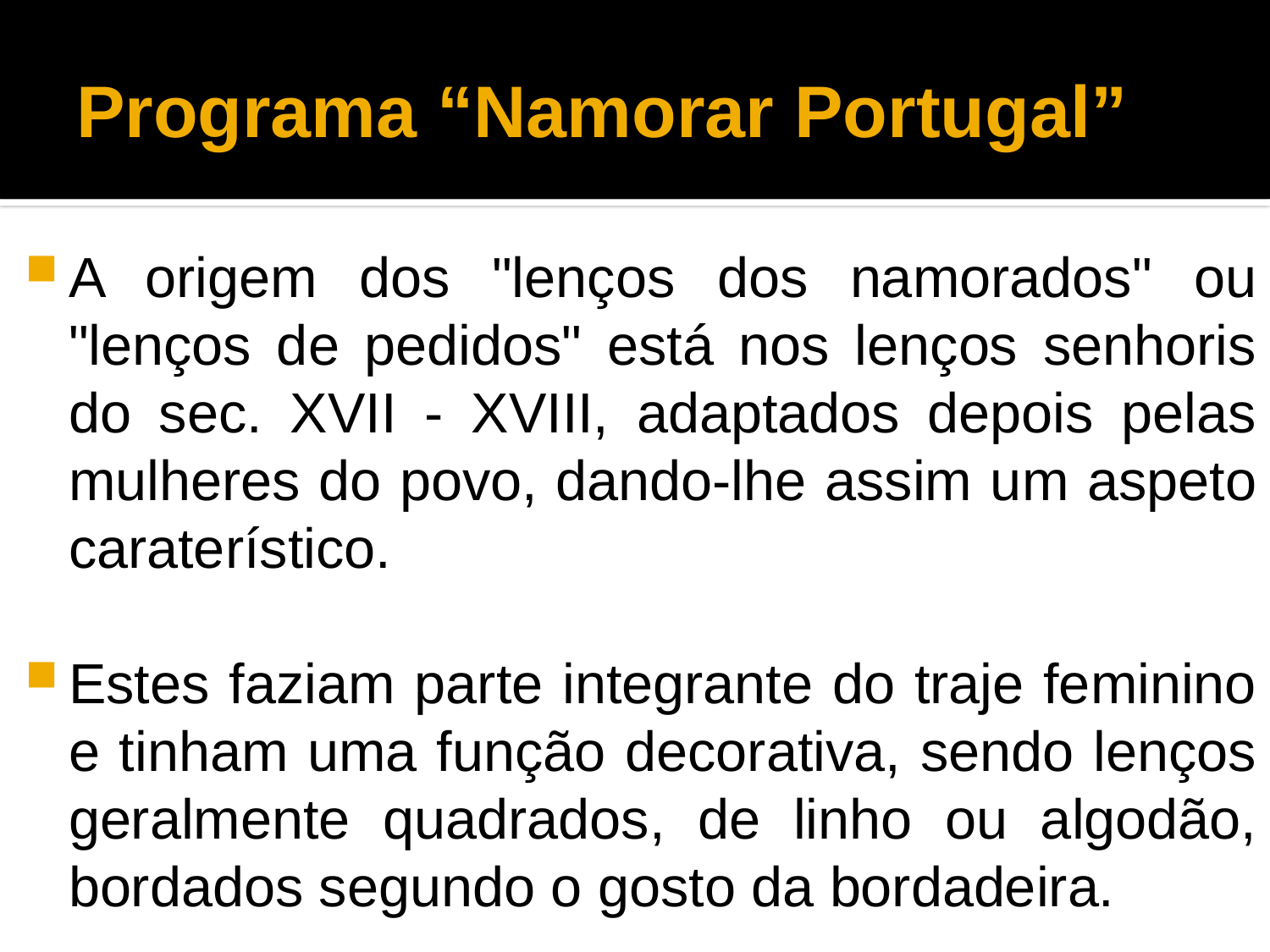

# Programa “Namorar Portugal”
A origem dos "lenços dos namorados" ou "lenços de pedidos" está nos lenços senhoris do sec. XVII - XVIII, adaptados depois pelas mulheres do povo, dando-lhe assim um aspeto caraterístico.

Estes faziam parte integrante do traje feminino e tinham uma função decorativa, sendo lenços geralmente quadrados, de linho ou algodão, bordados segundo o gosto da bordadeira.